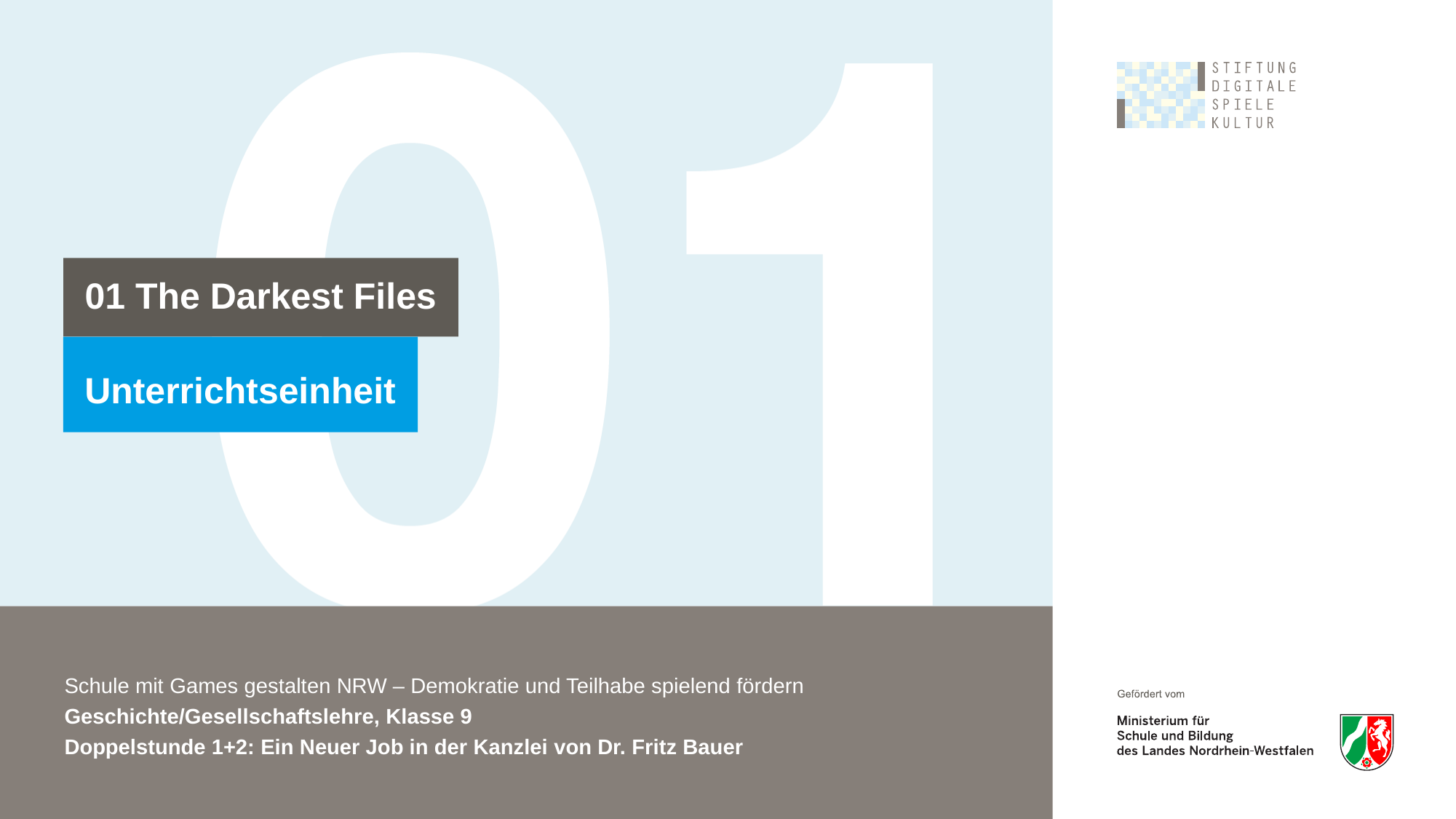

Schule mit Games gestalten NRW – Demokratie und Teilhabe spielend fördern
Geschichte/Gesellschaftslehre, Klasse 9
Doppelstunde 1+2: Ein Neuer Job in der Kanzlei von Dr. Fritz Bauer